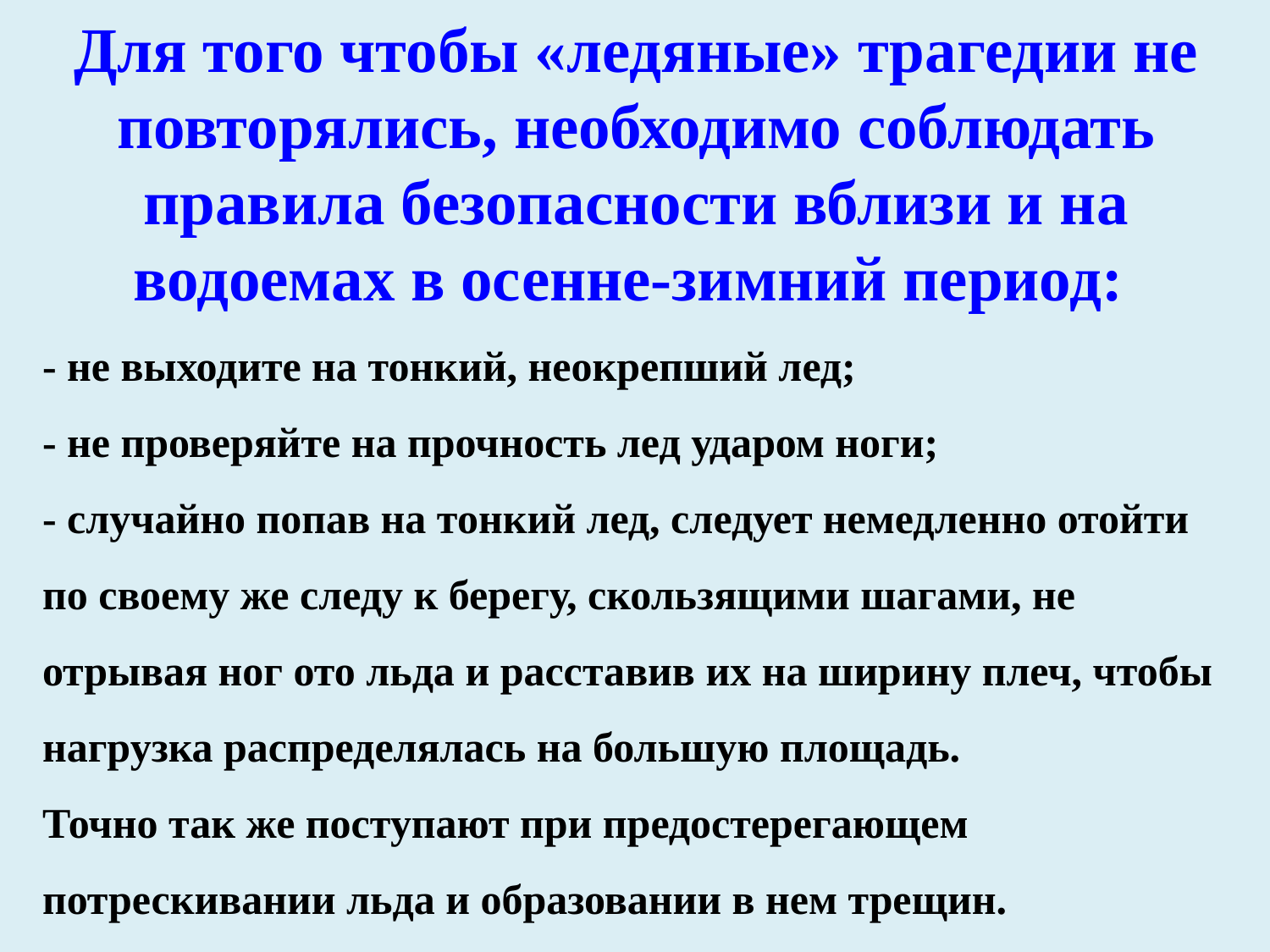

Для того чтобы «ледяные» трагедии не повторялись, необходимо соблюдать правила безопасности вблизи и на водоемах в осенне-зимний период:
- не выходите на тонкий, неокрепший лед;
- не проверяйте на прочность лед ударом ноги;
- случайно попав на тонкий лед, следует немедленно отойти по своему же следу к берегу, скользящими шагами, не отрывая ног ото льда и расставив их на ширину плеч, чтобы нагрузка распределялась на большую площадь.
Точно так же поступают при предостерегающем потрескивании льда и образовании в нем трещин.